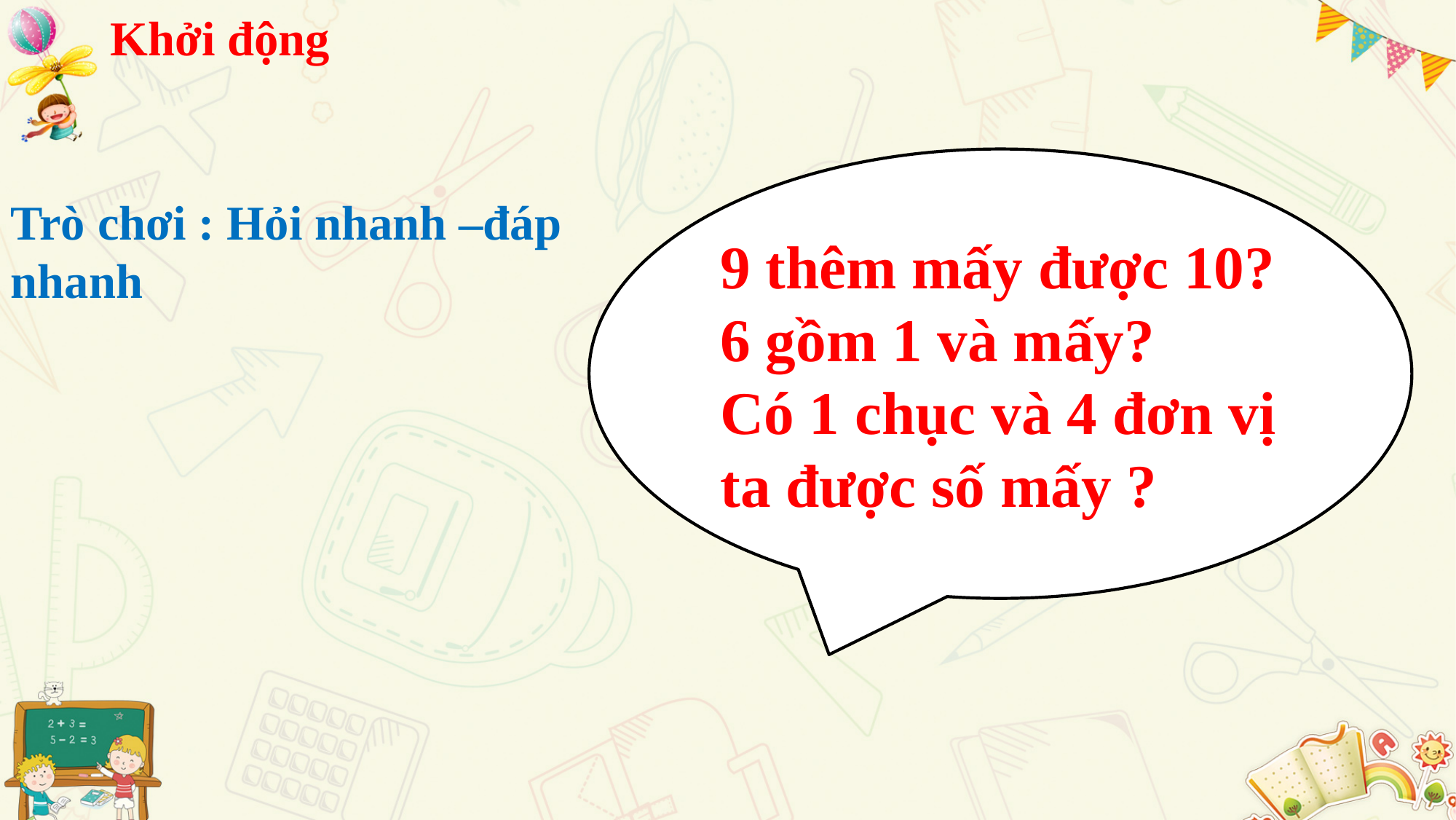

Khởi động
9 thêm mấy được 10?
6 gồm 1 và mấy?
Có 1 chục và 4 đơn vị ta được số mấy ?
Trò chơi : Hỏi nhanh –đáp nhanh